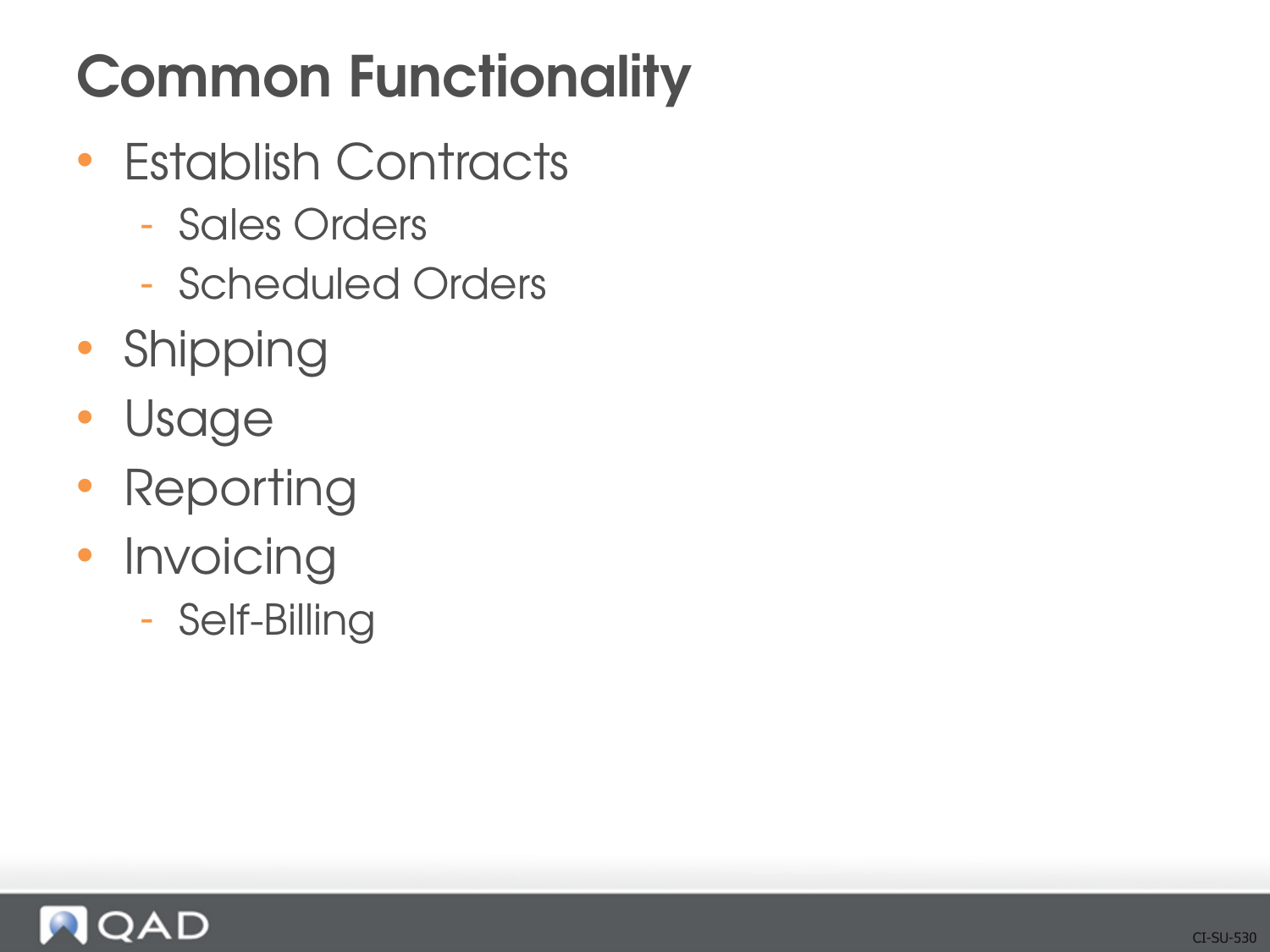

# Common Functionality
Establish Contracts
Sales Orders
Scheduled Orders
Shipping
Usage
Reporting
Invoicing
Self-Billing

CI-SU-530